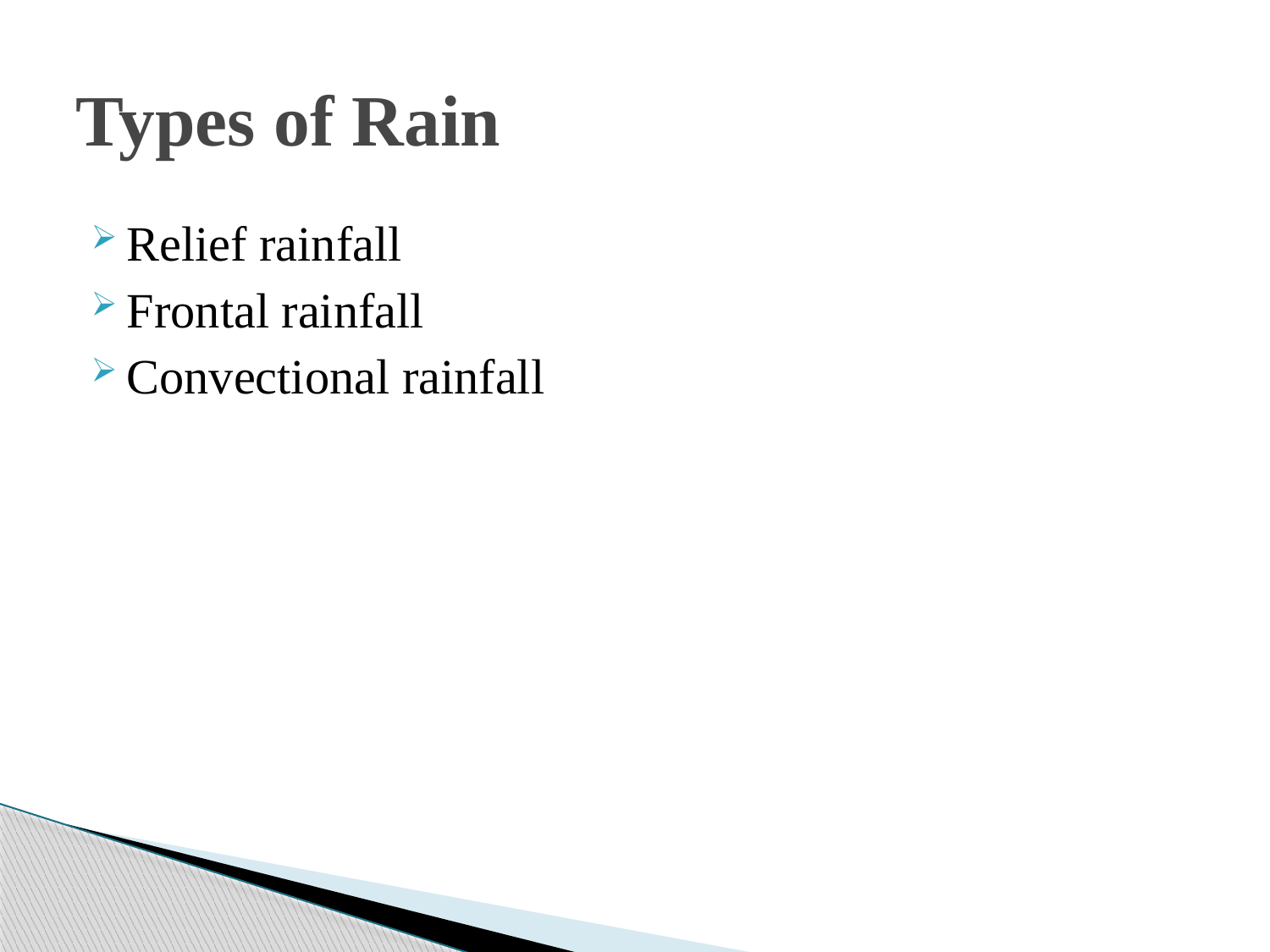

# Types of Rain
Relief rainfall
Frontal rainfall
Convectional rainfall